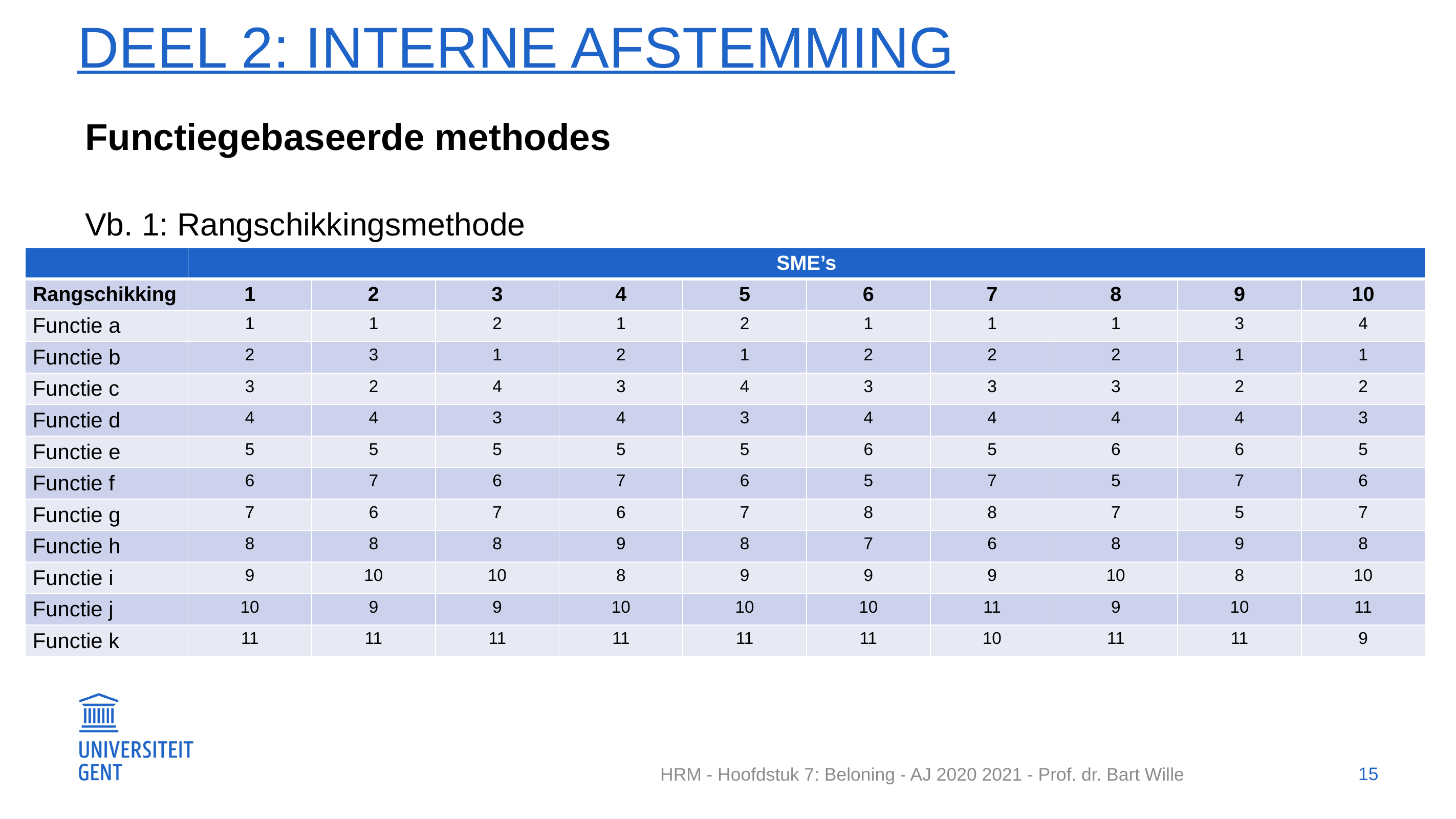

# Deel 2: interne afstemming
Functiegebaseerde methodes

Vb. 1: Rangschikkingsmethode

|  | SME’s |  |  |  |  |  |  |  |  |  |
| --- | --- | --- | --- | --- | --- | --- | --- | --- | --- | --- |
| Rangschikking | 1 | 2 | 3 | 4 | 5 | 6 | 7 | 8 | 9 | 10 |
| Functie a | 1 | 1 | 2 | 1 | 2 | 1 | 1 | 1 | 3 | 4 |
| Functie b | 2 | 3 | 1 | 2 | 1 | 2 | 2 | 2 | 1 | 1 |
| Functie c | 3 | 2 | 4 | 3 | 4 | 3 | 3 | 3 | 2 | 2 |
| Functie d | 4 | 4 | 3 | 4 | 3 | 4 | 4 | 4 | 4 | 3 |
| Functie e | 5 | 5 | 5 | 5 | 5 | 6 | 5 | 6 | 6 | 5 |
| Functie f | 6 | 7 | 6 | 7 | 6 | 5 | 7 | 5 | 7 | 6 |
| Functie g | 7 | 6 | 7 | 6 | 7 | 8 | 8 | 7 | 5 | 7 |
| Functie h | 8 | 8 | 8 | 9 | 8 | 7 | 6 | 8 | 9 | 8 |
| Functie i | 9 | 10 | 10 | 8 | 9 | 9 | 9 | 10 | 8 | 10 |
| Functie j | 10 | 9 | 9 | 10 | 10 | 10 | 11 | 9 | 10 | 11 |
| Functie k | 11 | 11 | 11 | 11 | 11 | 11 | 10 | 11 | 11 | 9 |
15
HRM - Hoofdstuk 7: Beloning - AJ 2020 2021 - Prof. dr. Bart Wille